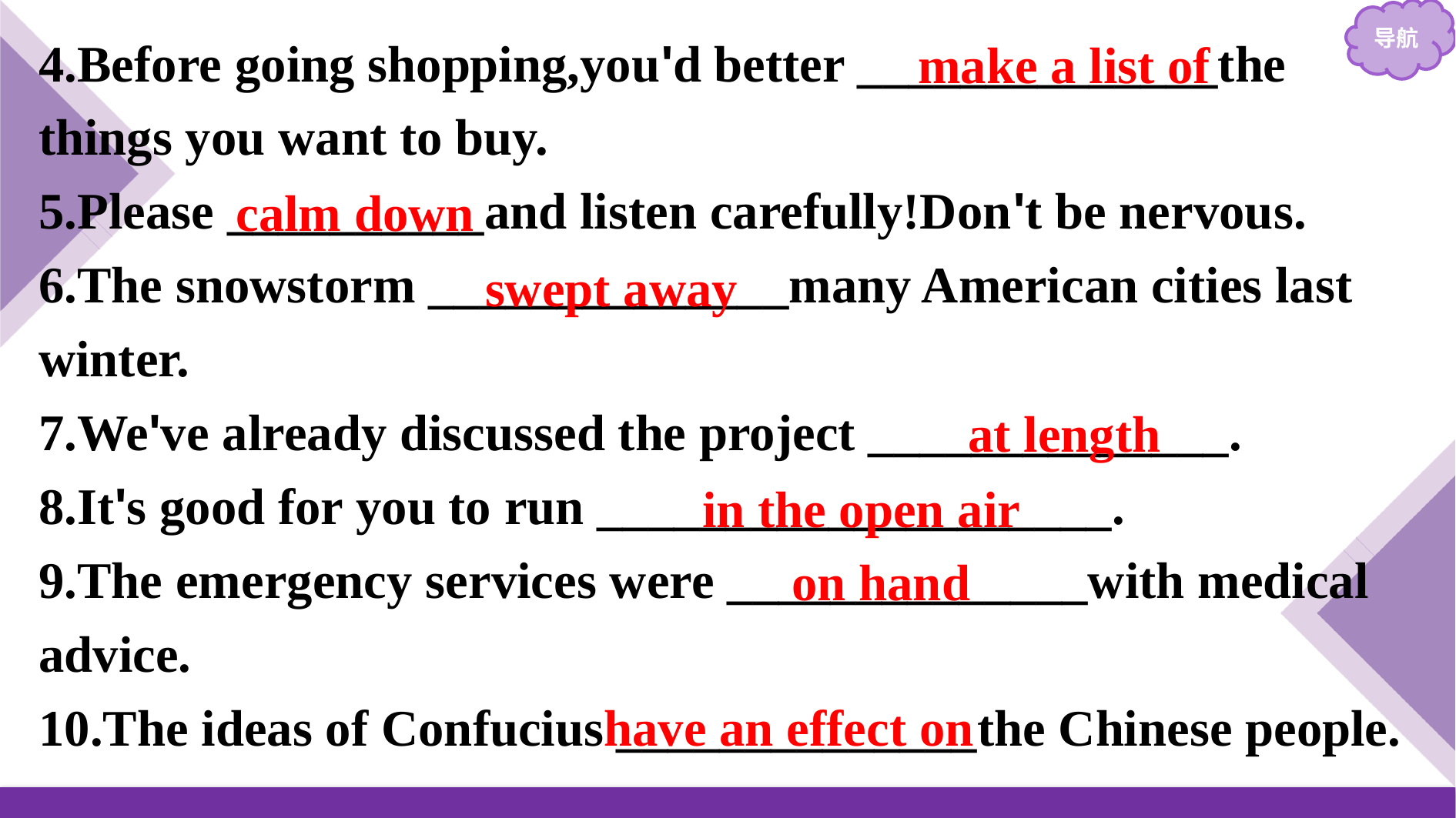

4.Before going shopping,you'd better ______________the things you want to buy.
5.Please __________and listen carefully!Don't be nervous.
6.The snowstorm ______________many American cities last winter.
7.We've already discussed the project ______________.
8.It's good for you to run ____________________.
9.The emergency services were ______________with medical advice.
10.The ideas of Confucius ______________the Chinese people.
make a list of
calm down
swept away
at length
in the open air
on hand
have an effect on